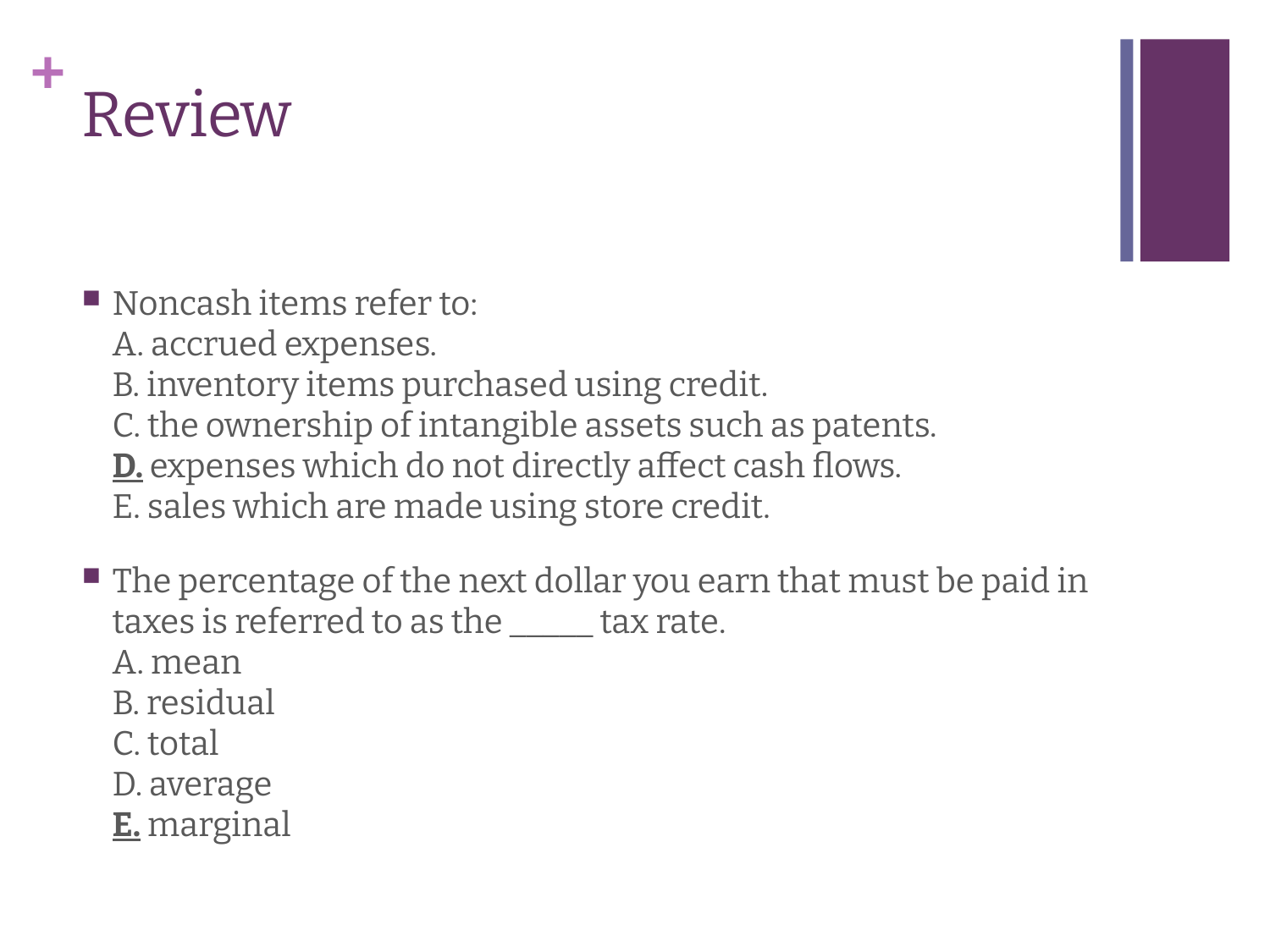

# Review
Noncash items refer to: 
A. accrued expenses.
B. inventory items purchased using credit.
C. the ownership of intangible assets such as patents.
D. expenses which do not directly affect cash flows.
E. sales which are made using store credit.
The percentage of the next dollar you earn that must be paid in taxes is referred to as the _____ tax rate. 
A. mean
B. residual
C. total
D. average
E. marginal